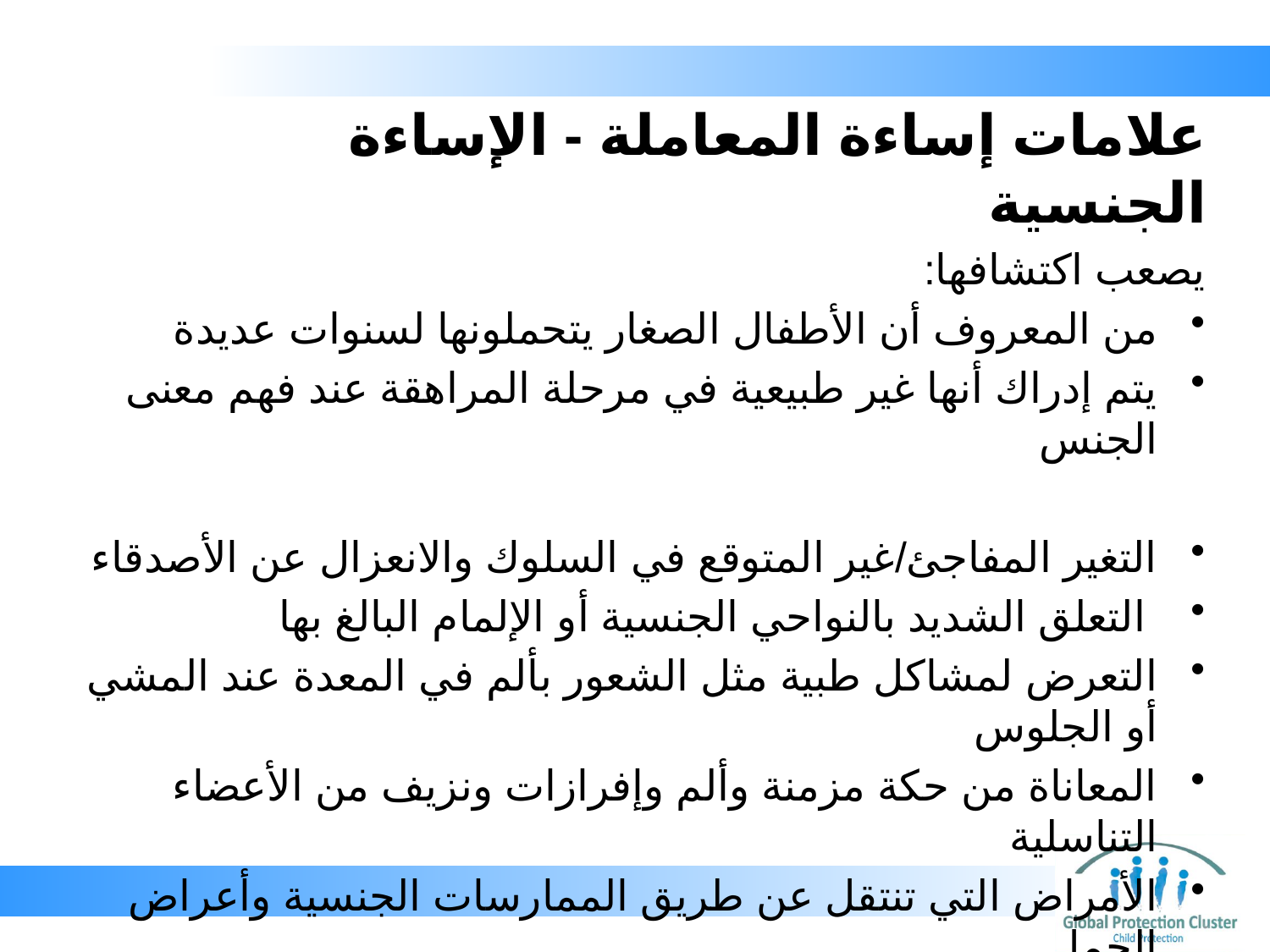

# علامات إساءة المعاملة - الإساءة الجنسية
يصعب اكتشافها:
من المعروف أن الأطفال الصغار يتحملونها لسنوات عديدة
يتم إدراك أنها غير طبيعية في مرحلة المراهقة عند فهم معنى الجنس

التغير المفاجئ/غير المتوقع في السلوك والانعزال عن الأصدقاء
 التعلق الشديد بالنواحي الجنسية أو الإلمام البالغ بها
التعرض لمشاكل طبية مثل الشعور بألم في المعدة عند المشي أو الجلوس
المعاناة من حكة مزمنة وألم وإفرازات ونزيف من الأعضاء التناسلية
الأمراض التي تنتقل عن طريق الممارسات الجنسية وأعراض الحمل
انعدام الثقة أو الخوف من شخص يعرفونه جيدًا